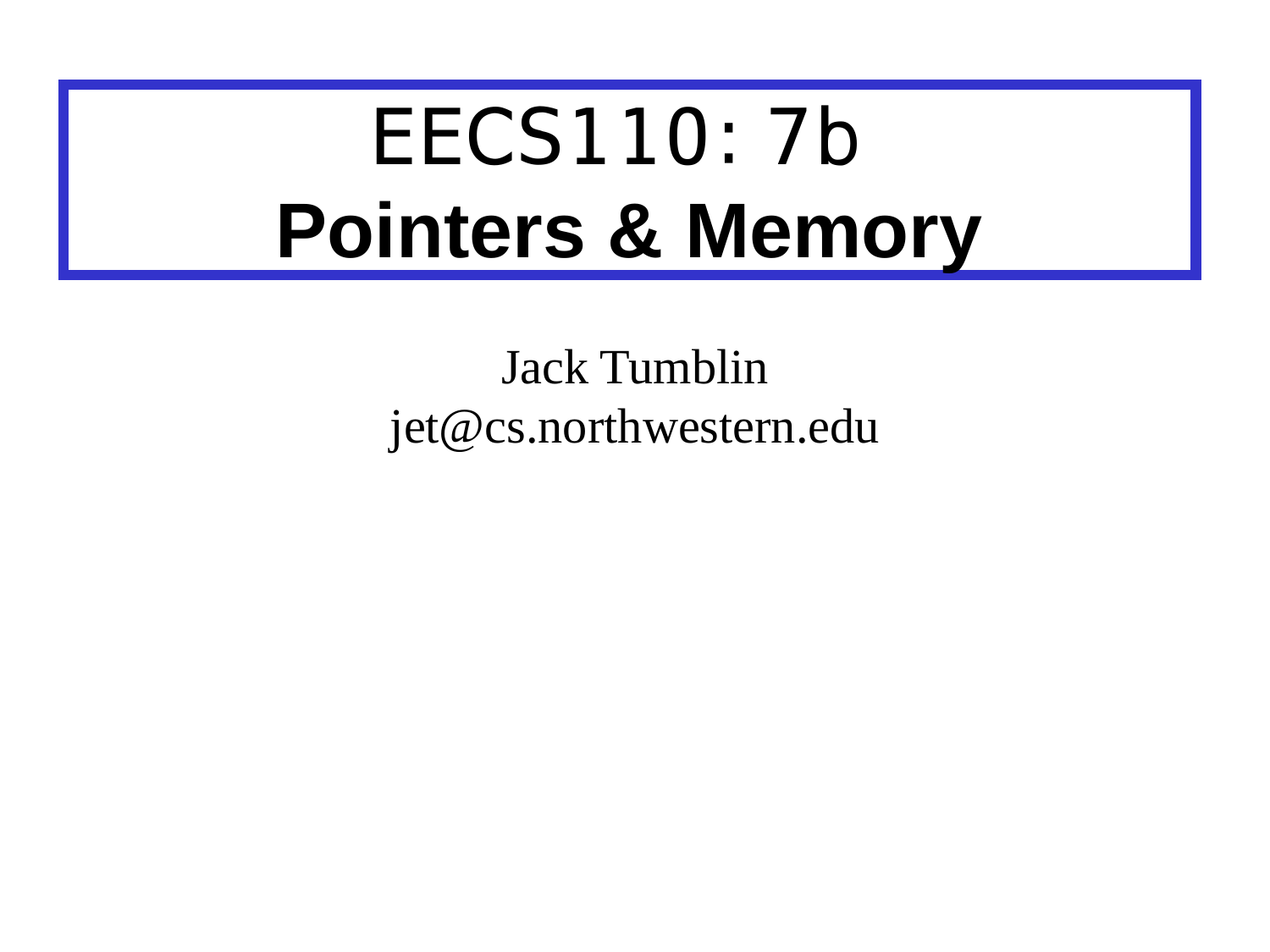

# EECS110: 7b Pointers & Memory
Jack Tumblin
jet@cs.northwestern.edu
.